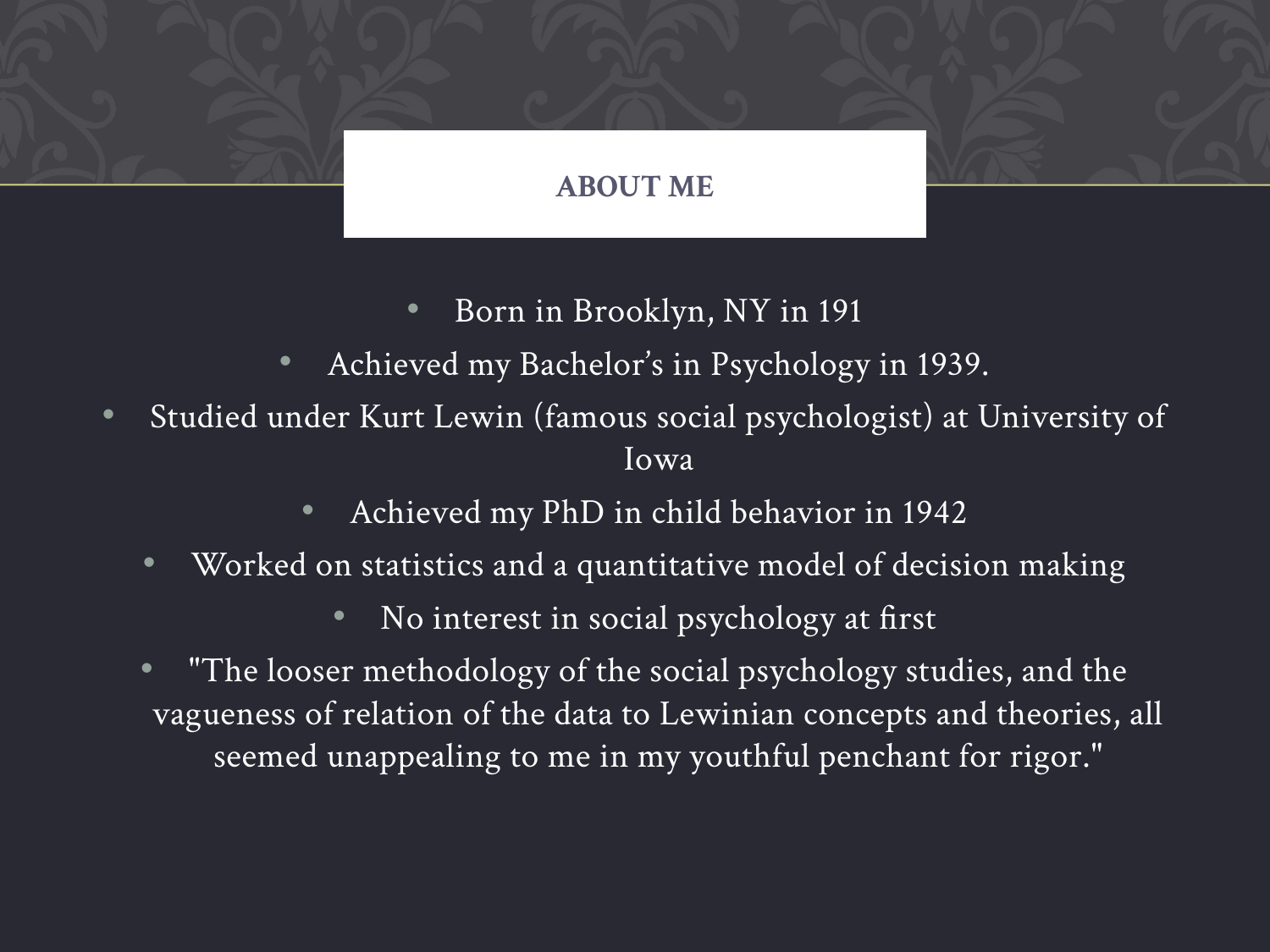

# About me
Born in Brooklyn, NY in 191
Achieved my Bachelor’s in Psychology in 1939.
Studied under Kurt Lewin (famous social psychologist) at University of Iowa
Achieved my PhD in child behavior in 1942
Worked on statistics and a quantitative model of decision making
No interest in social psychology at first
"The looser methodology of the social psychology studies, and the vagueness of relation of the data to Lewinian concepts and theories, all seemed unappealing to me in my youthful penchant for rigor."